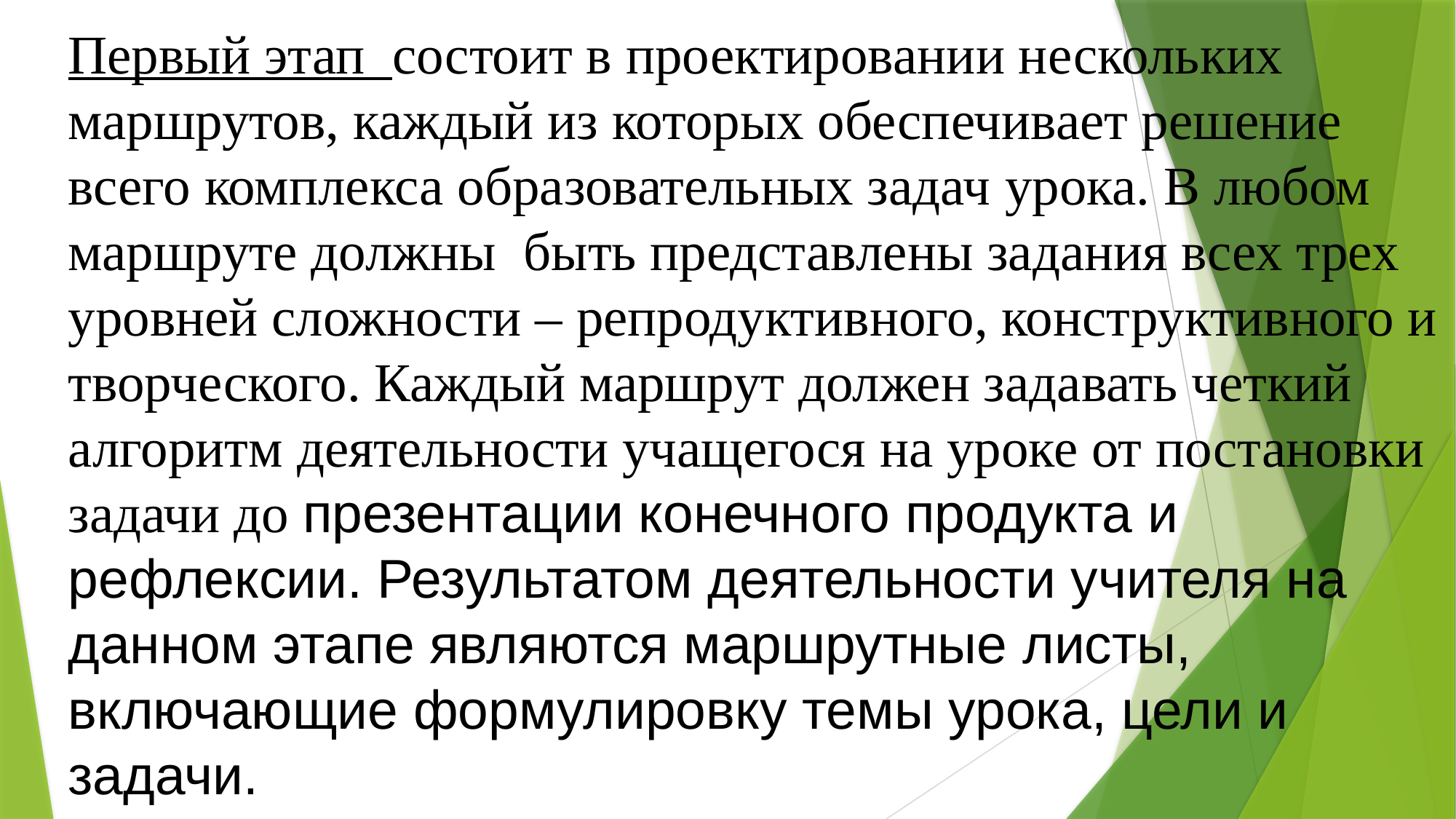

Первый этап  состоит в проектировании нескольких  маршрутов, каждый из которых обеспечивает решение всего комплекса образовательных задач урока. В любом маршруте должны  быть представлены задания всех трех уровней сложности – репродуктивного, конструктивного и творческого. Каждый маршрут должен задавать четкий  алгоритм деятельности учащегося на уроке от постановки задачи до презентации конечного продукта и рефлексии. Результатом деятельности учителя на данном этапе являются маршрутные листы, включающие формулировку темы урока, цели и задачи.